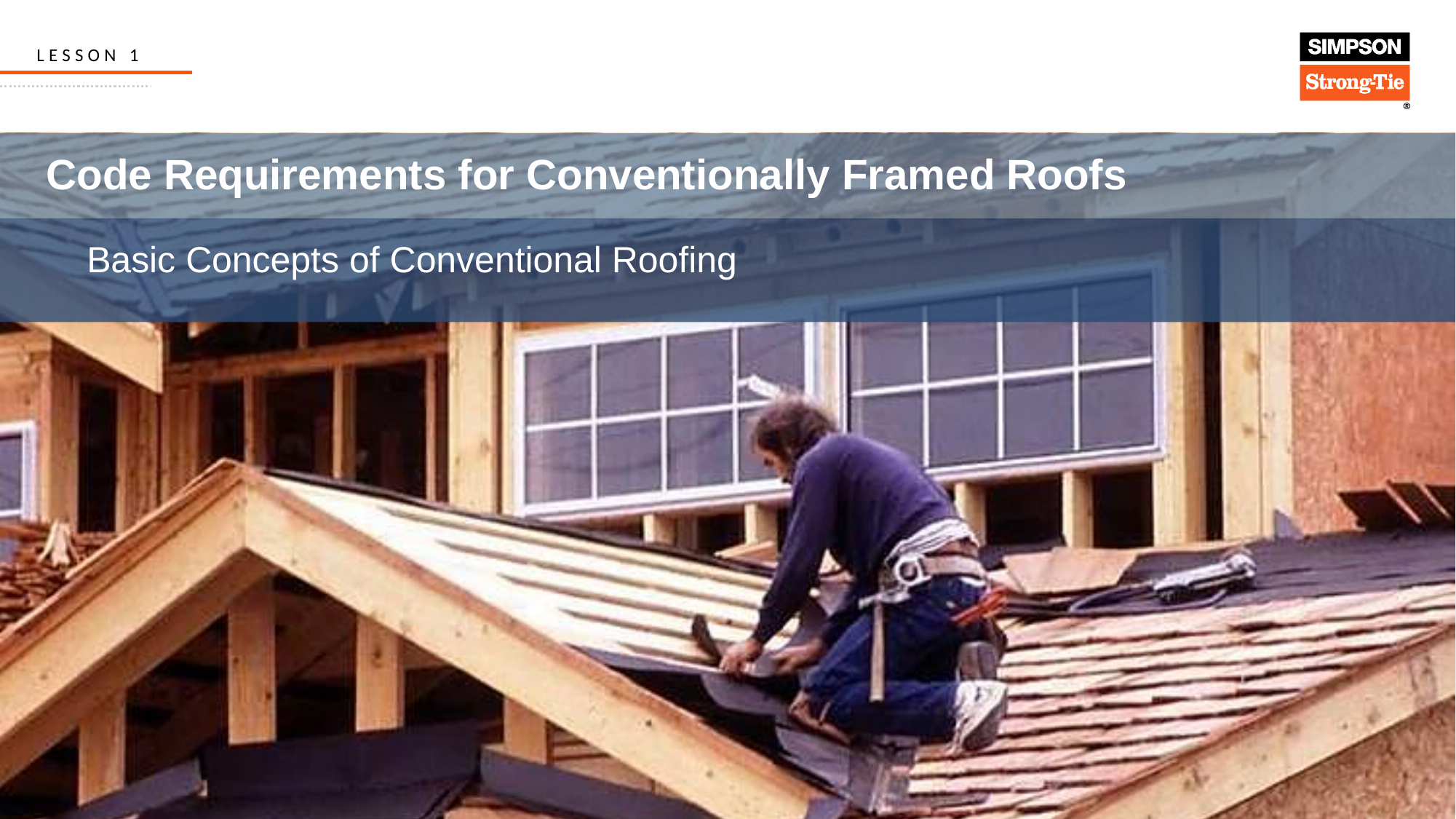

LESSON 1
   Code Requirements for Conventionally Framed Roofs

Basic Concepts of Conventional Roofing